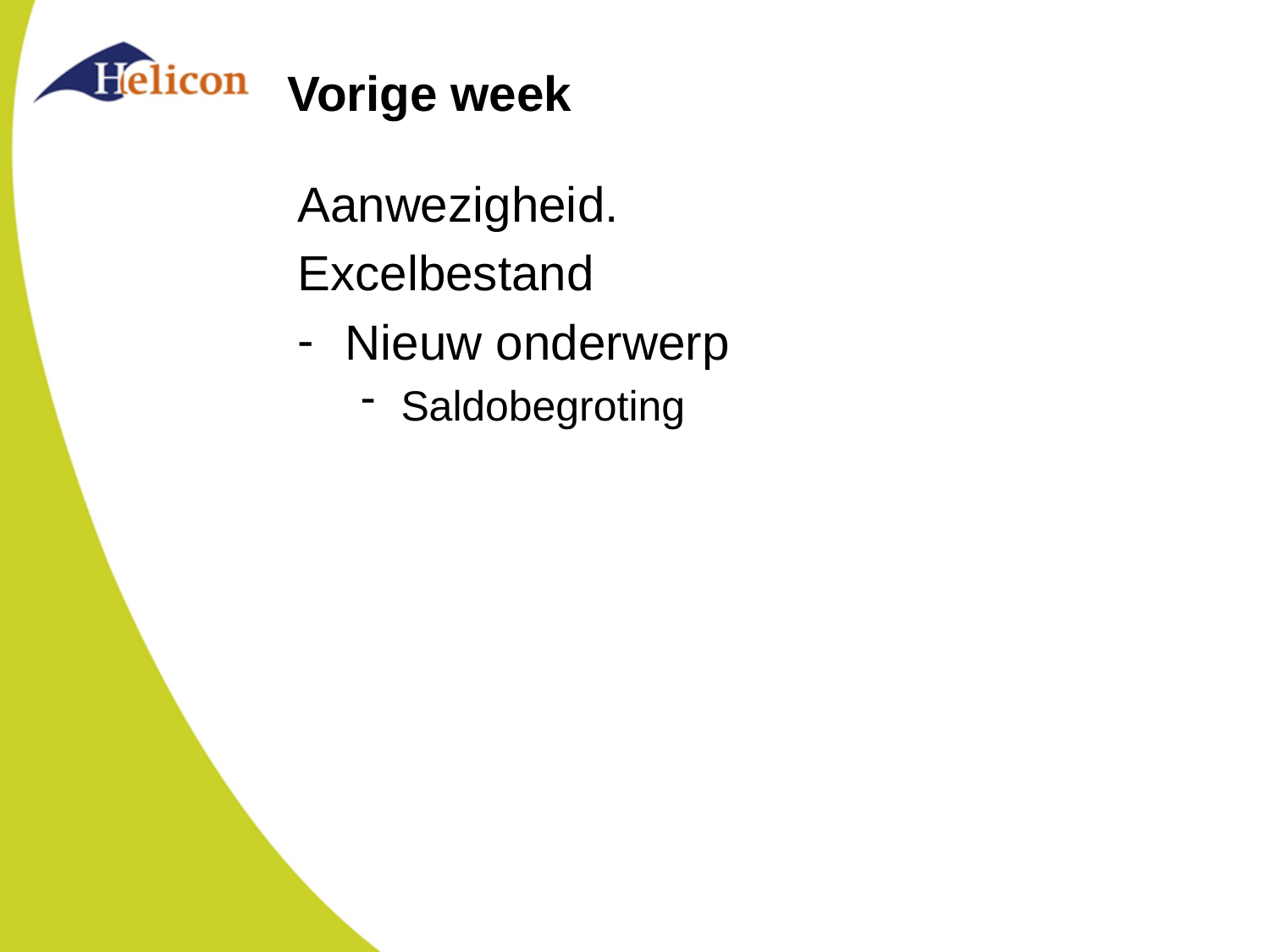

# Vorige week
Aanwezigheid.
Excelbestand
Nieuw onderwerp
Saldobegroting